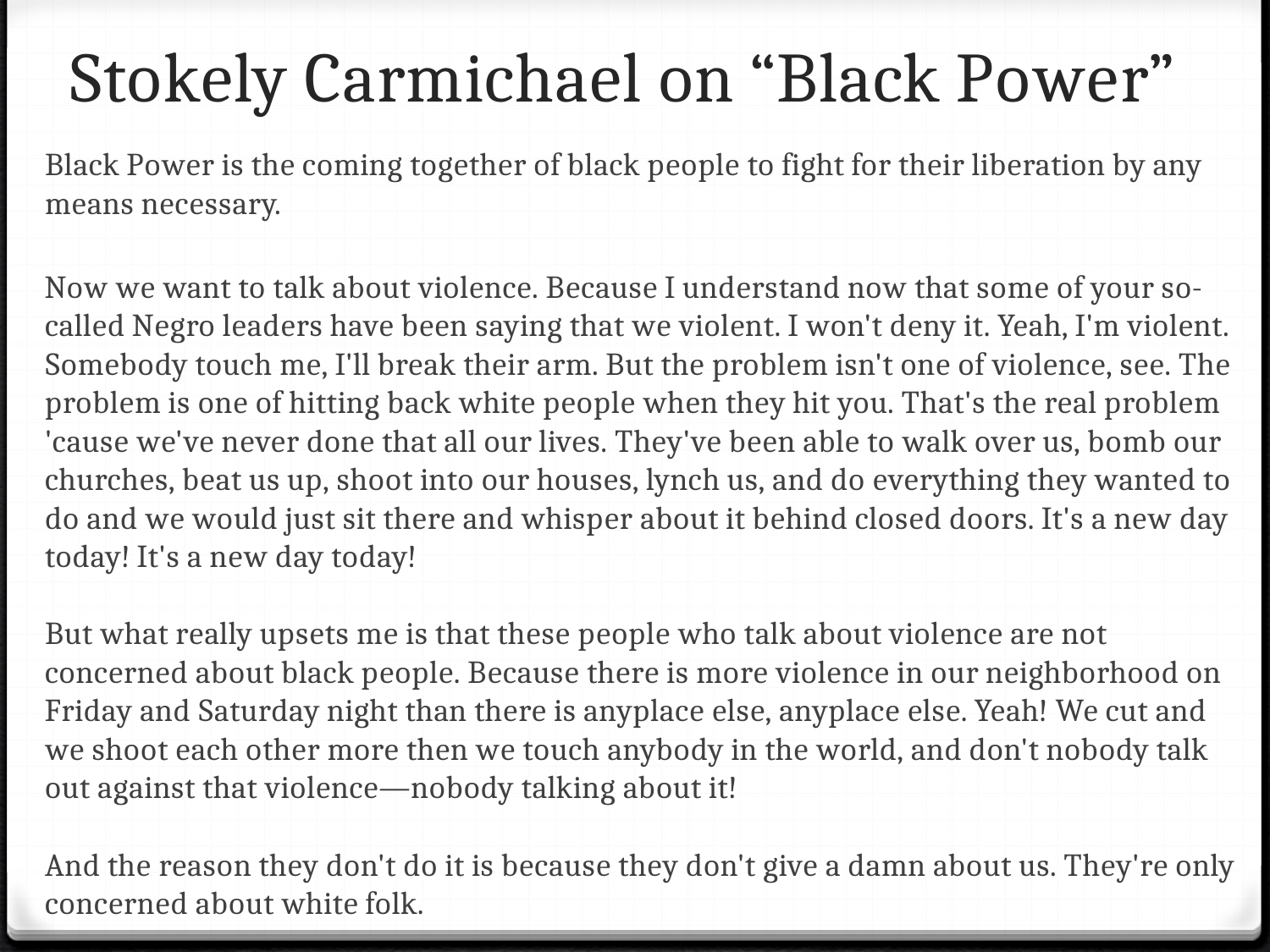

# Stokely Carmichael on “Black Power”
Black Power is the coming together of black people to fight for their liberation by any means necessary.
Now we want to talk about violence. Because I understand now that some of your so-called Negro leaders have been saying that we violent. I won't deny it. Yeah, I'm violent. Somebody touch me, I'll break their arm. But the problem isn't one of violence, see. The problem is one of hitting back white people when they hit you. That's the real problem 'cause we've never done that all our lives. They've been able to walk over us, bomb our churches, beat us up, shoot into our houses, lynch us, and do everything they wanted to do and we would just sit there and whisper about it behind closed doors. It's a new day today! It's a new day today!
But what really upsets me is that these people who talk about violence are not concerned about black people. Because there is more violence in our neighborhood on Friday and Saturday night than there is anyplace else, anyplace else. Yeah! We cut and we shoot each other more then we touch anybody in the world, and don't nobody talk out against that violence—nobody talking about it!
And the reason they don't do it is because they don't give a damn about us. They're only concerned about white folk.